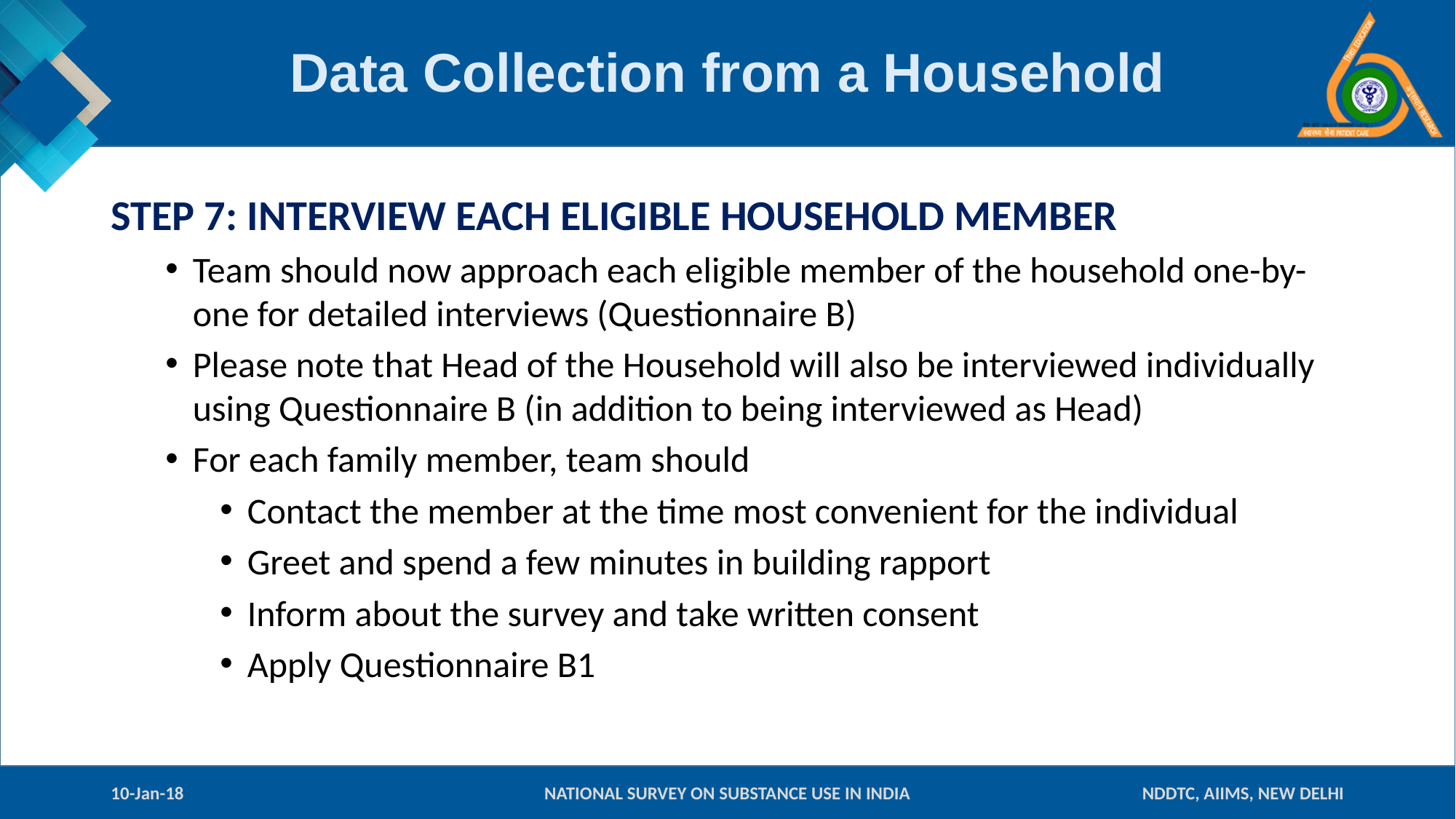

# Data Collection from a Household
STEP 7: INTERVIEW EACH ELIGIBLE HOUSEHOLD MEMBER
Team should now approach each eligible member of the household one-by-one for detailed interviews (Questionnaire B)
Please note that Head of the Household will also be interviewed individually using Questionnaire B (in addition to being interviewed as Head)
For each family member, team should
Contact the member at the time most convenient for the individual
Greet and spend a few minutes in building rapport
Inform about the survey and take written consent
Apply Questionnaire B1
10-Jan-18
NATIONAL SURVEY ON SUBSTANCE USE IN INDIA
NDDTC, AIIMS, NEW DELHI